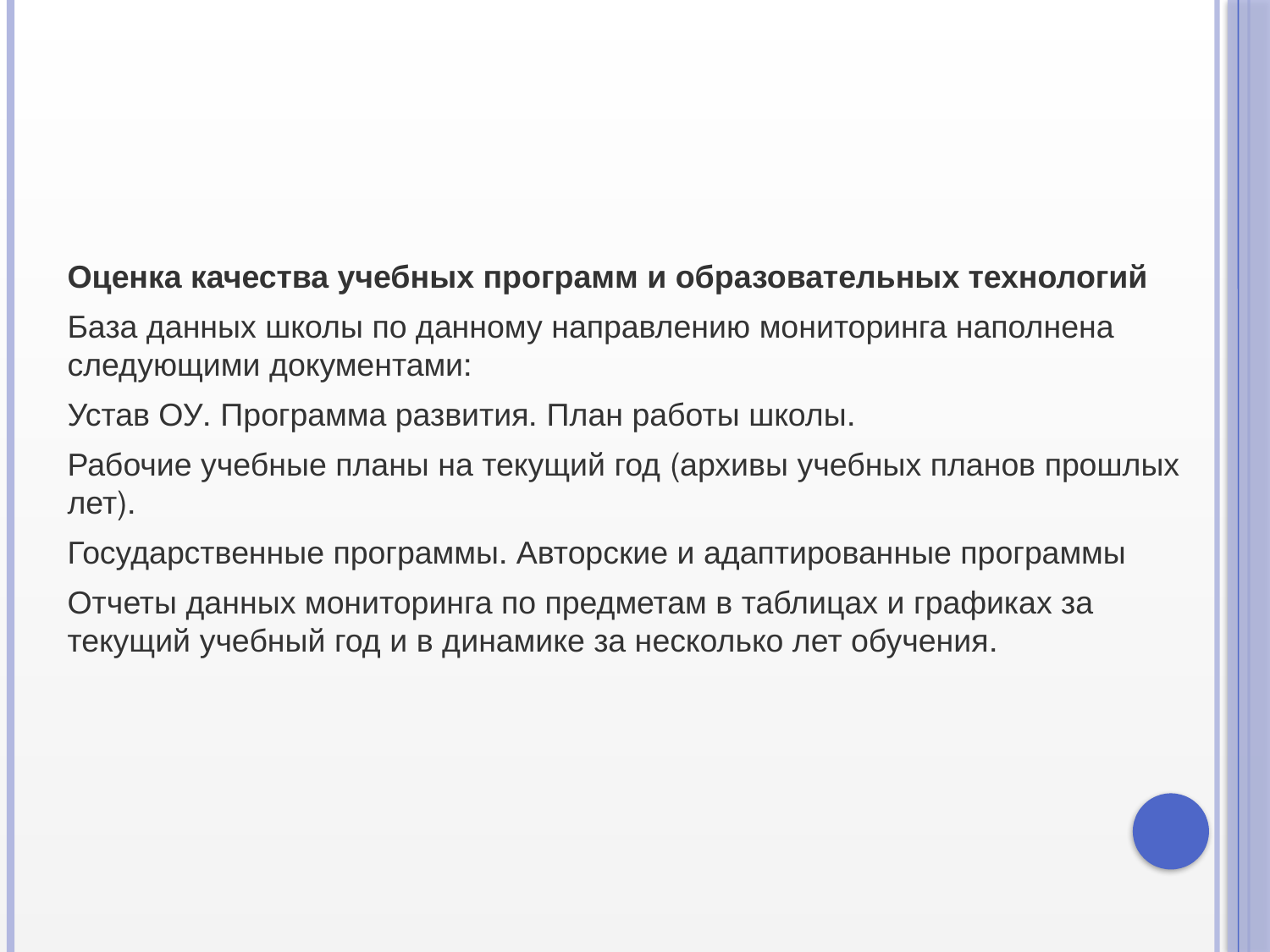

Оценка качества учебных программ и образовательных технологий
База данных школы по данному направлению мониторинга наполнена следующими документами:
Устав ОУ. Программа развития. План работы школы.
Рабочие учебные планы на текущий год (архивы учебных планов прошлых лет).
Государственные программы. Авторские и адаптированные программы
Отчеты данных мониторинга по предметам в таблицах и графиках за текущий учебный год и в динамике за несколько лет обучения.